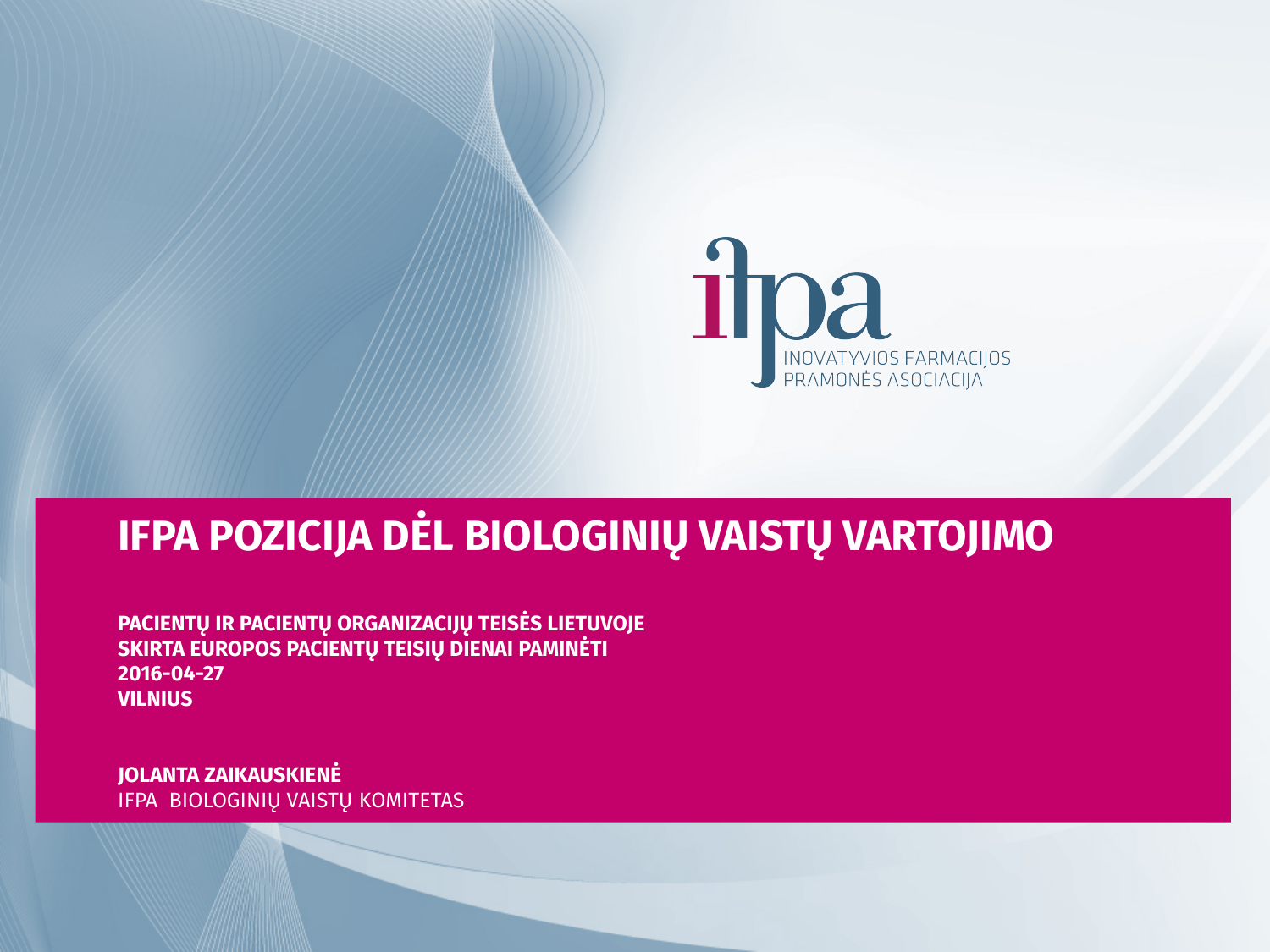

# IFPA Pozicija DĖl Biologinių Vaistų Vartojimo Pacientų ir pacientų organizacijų teisės Lietuvoje   skirta Europos pacientų teisių dienai paminėti 2016-04-27 Vilnius Jolanta Zaikauskienė IFPA  Biologinių vaistų komitetas